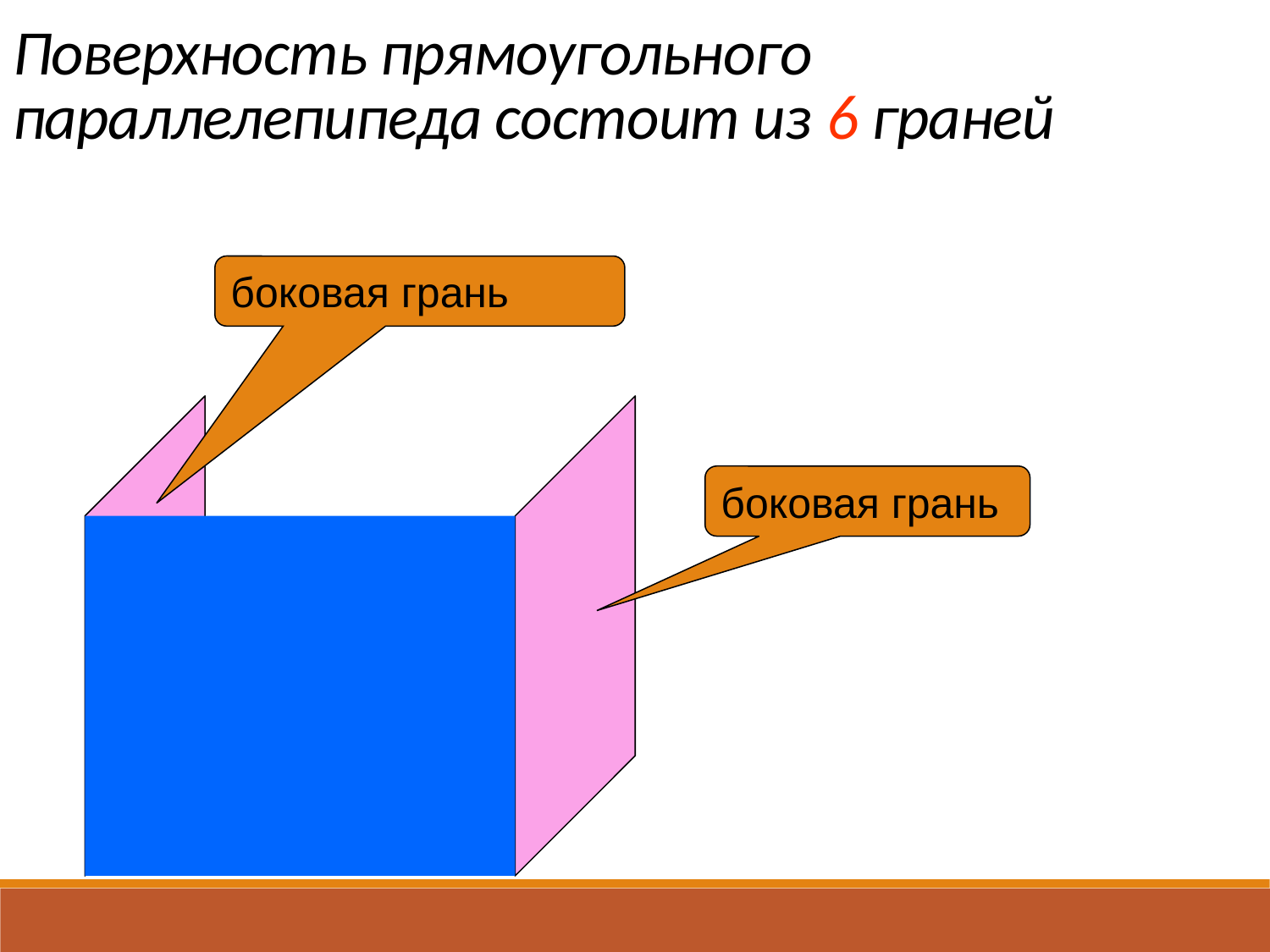

Поверхность прямоугольного параллелепипеда состоит из 6 граней
боковая грань

боковая грань